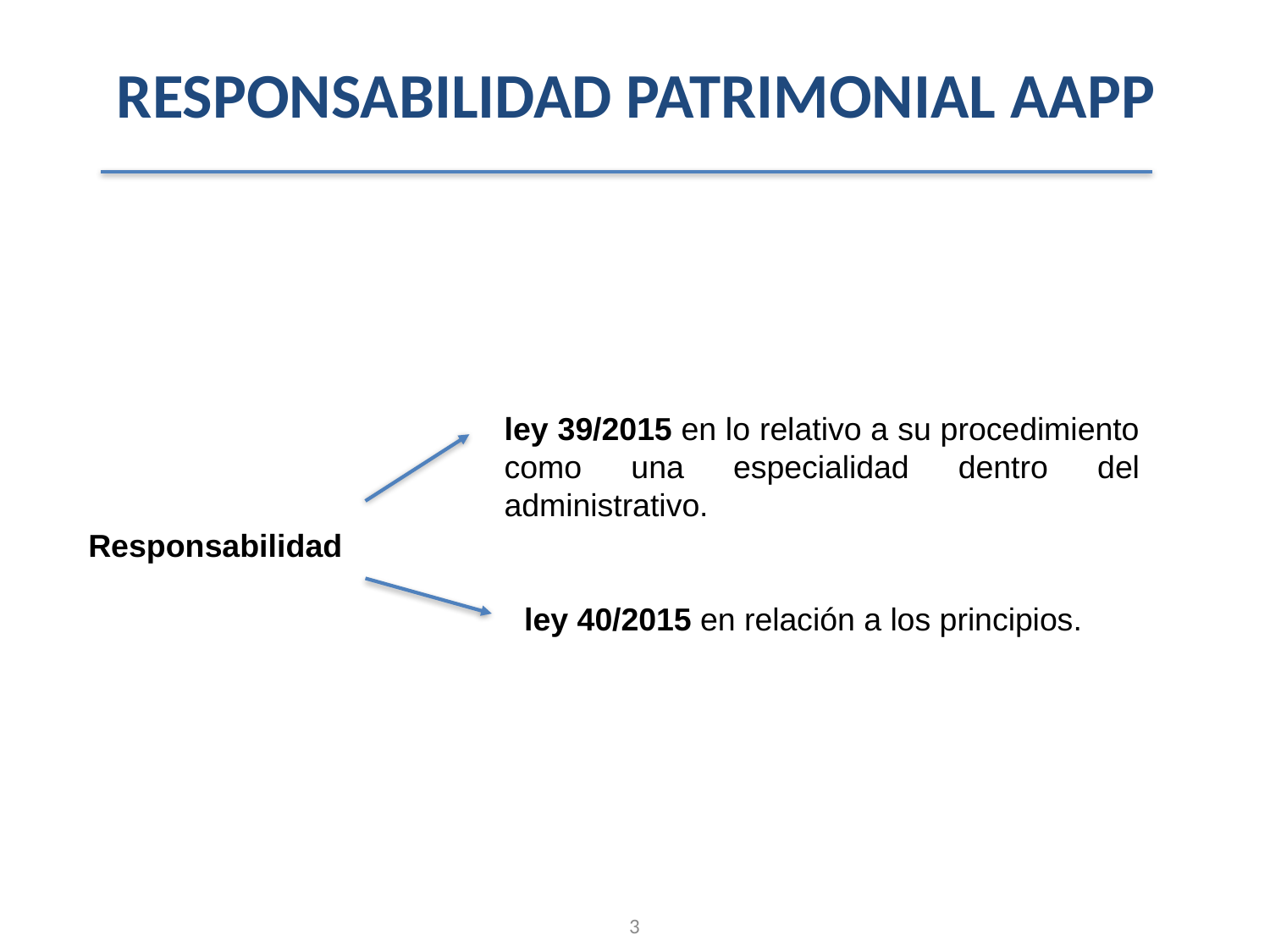

RESPONSABILIDAD PATRIMONIAL AAPP

ley 39/2015 en lo relativo a su procedimiento como una especialidad dentro del administrativo.
Responsabilidad
ley 40/2015 en relación a los principios.
3